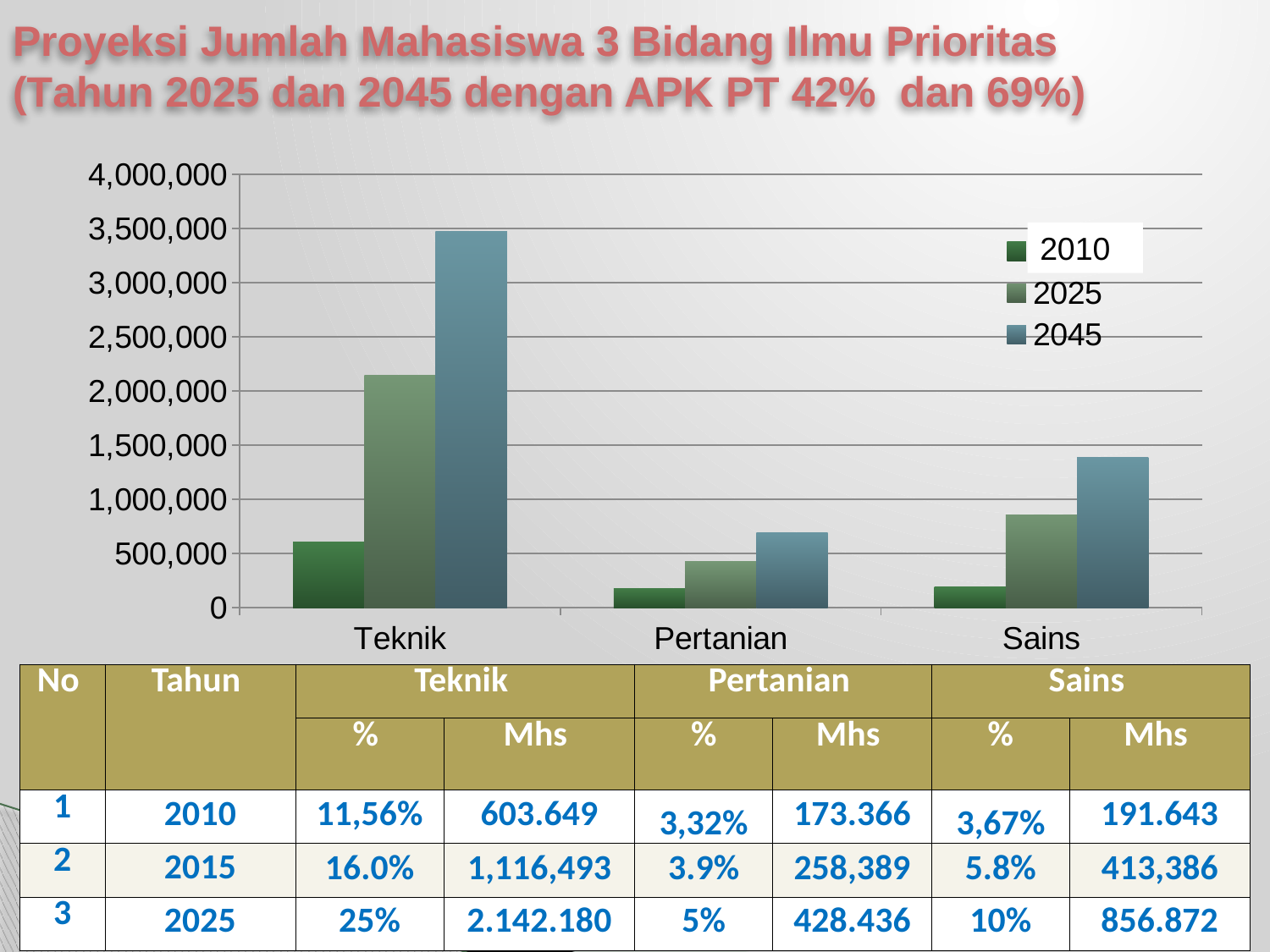

# Proyeksi Jumlah Mahasiswa 3 Bidang Ilmu Prioritas (Tahun 2025 dan 2045 dengan APK PT 42%  dan 69%)

### Chart

| Category |  |  |  |
|---|---|---|---|
| Teknik | 603649.0 | 2142179.741000003 | 3470946.44221 |
| Pertanian | 173366.0 | 428435.94819999987 | 694189.2884419989 |
| Sains | 191643.0 | 856871.8964000004 | 1388378.5768840003 |
2010
| No | Tahun | Teknik |  | Pertanian |  | Sains |  |
| --- | --- | --- | --- | --- | --- | --- | --- |
|  |  | % | Mhs | % | Mhs | % | Mhs |
| 1 | 2010 | 11,56% | 603.649 | 3,32% | 173.366 | 3,67% | 191.643 |
| 2 | 2015 | 16.0% | 1,116,493 | 3.9% | 258,389 | 5.8% | 413,386 |
| 3 | 2025 | 25% | 2.142.180 | 5% | 428.436 | 10% | 856.872 |